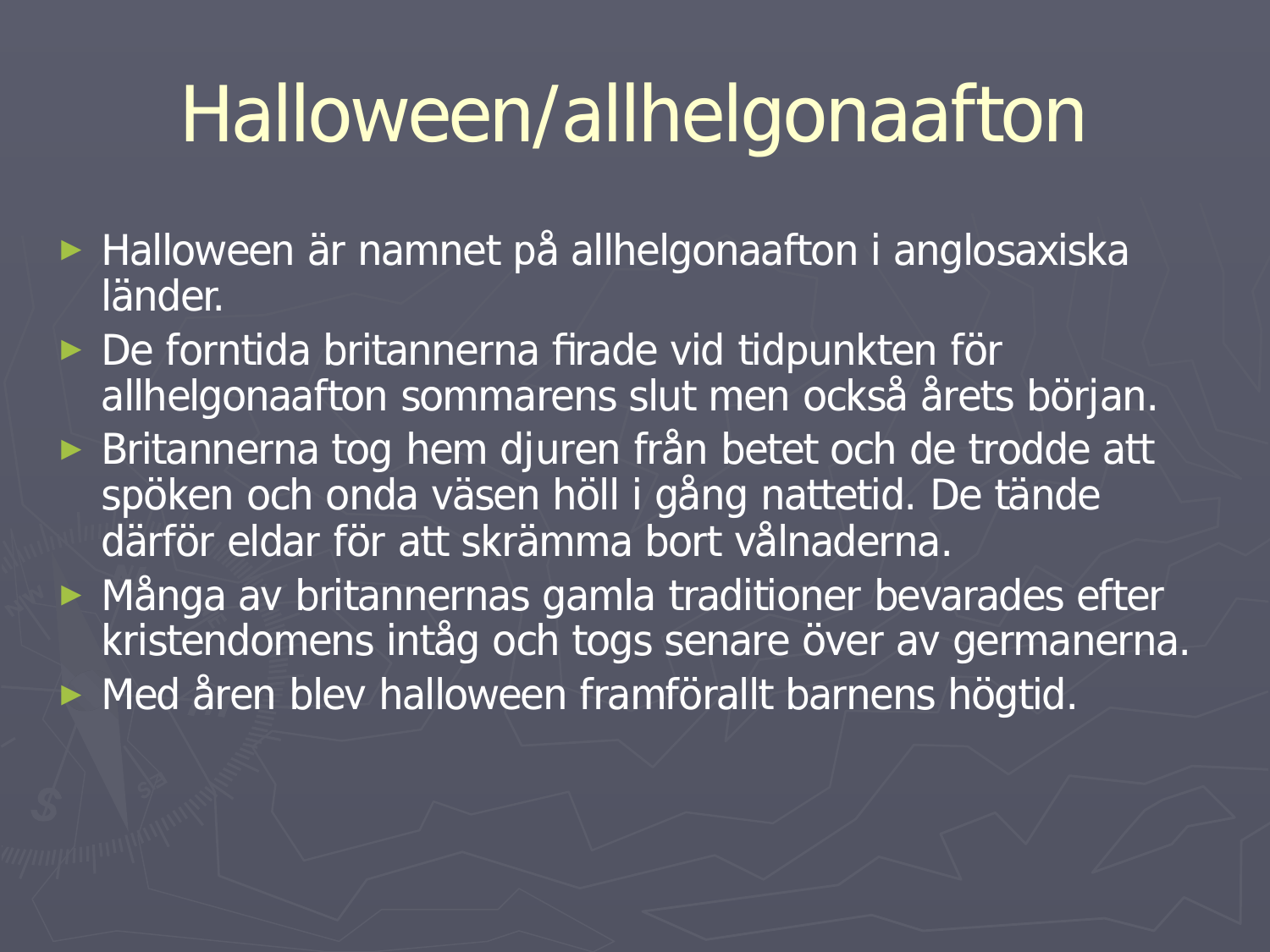

# Halloween/allhelgonaafton
Halloween är namnet på allhelgonaafton i anglosaxiska länder.
De forntida britannerna firade vid tidpunkten för allhelgonaafton sommarens slut men också årets början.
Britannerna tog hem djuren från betet och de trodde att spöken och onda väsen höll i gång nattetid. De tände därför eldar för att skrämma bort vålnaderna.
Många av britannernas gamla traditioner bevarades efter kristendomens intåg och togs senare över av germanerna.
Med åren blev halloween framförallt barnens högtid.